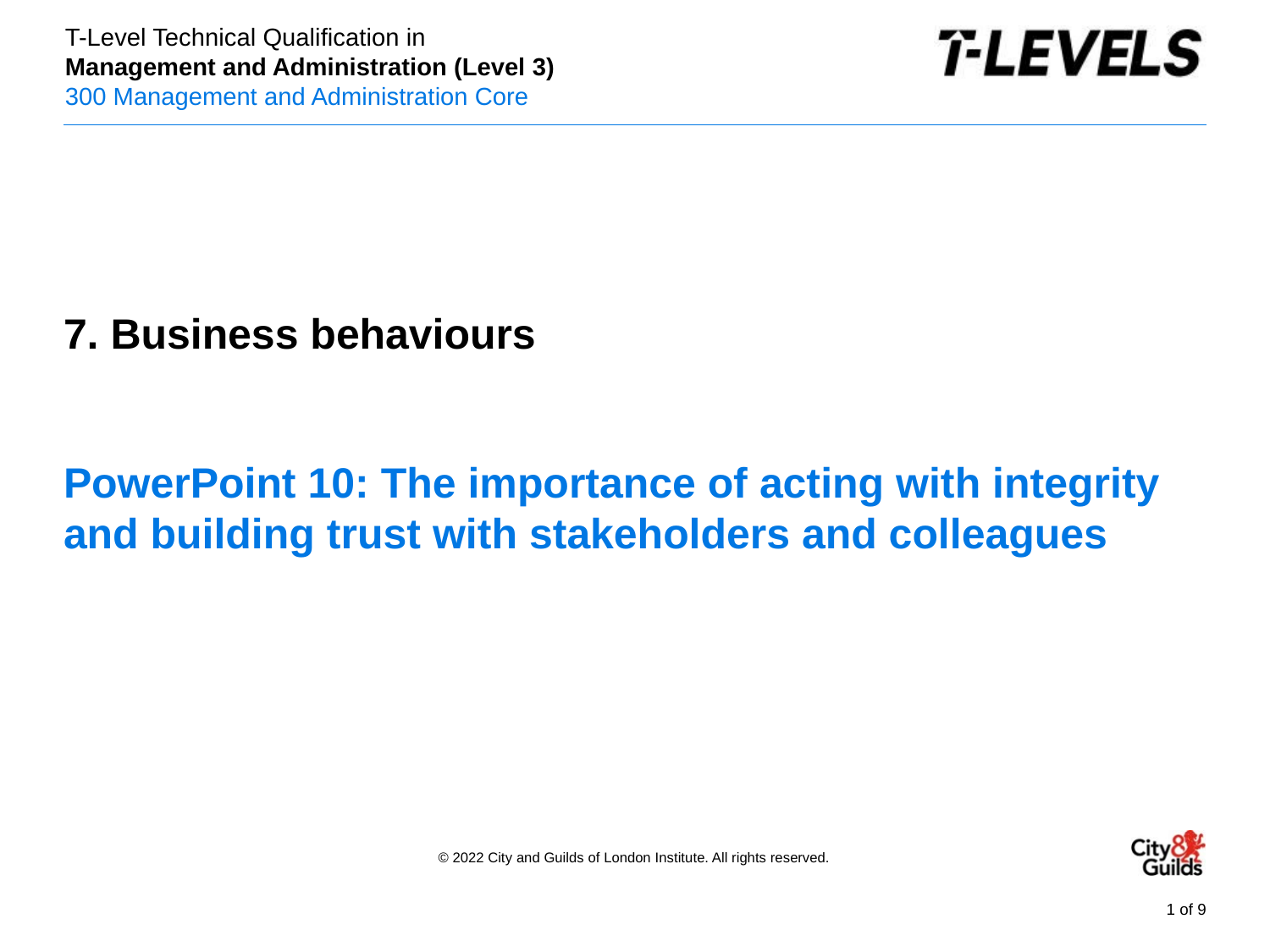

PowerPoint presentation
7. Business behaviours

# PowerPoint 10: The importance of acting with integrity and building trust with stakeholders and colleagues